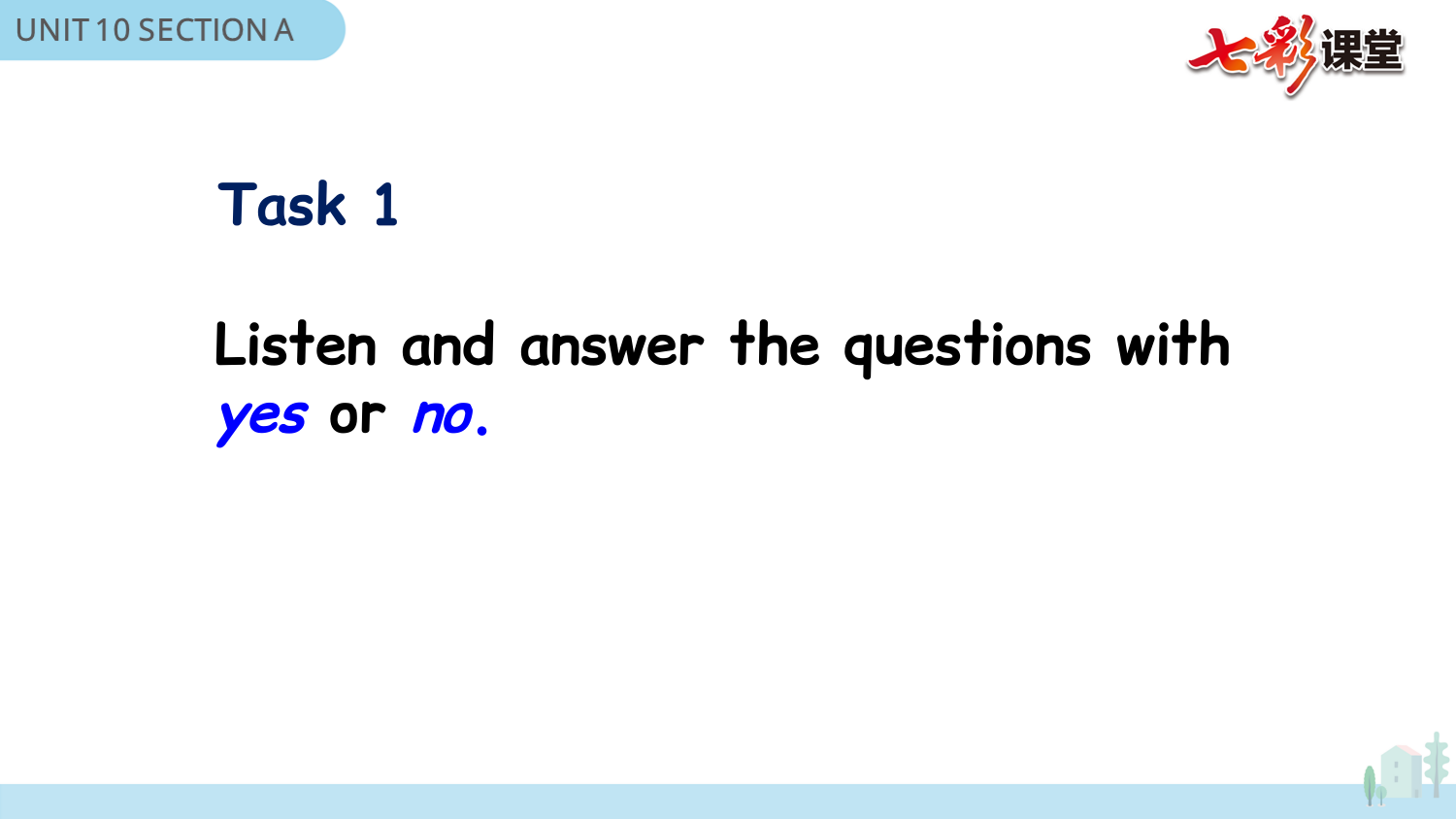

Task 1
Listen and answer the questions with yes or no.